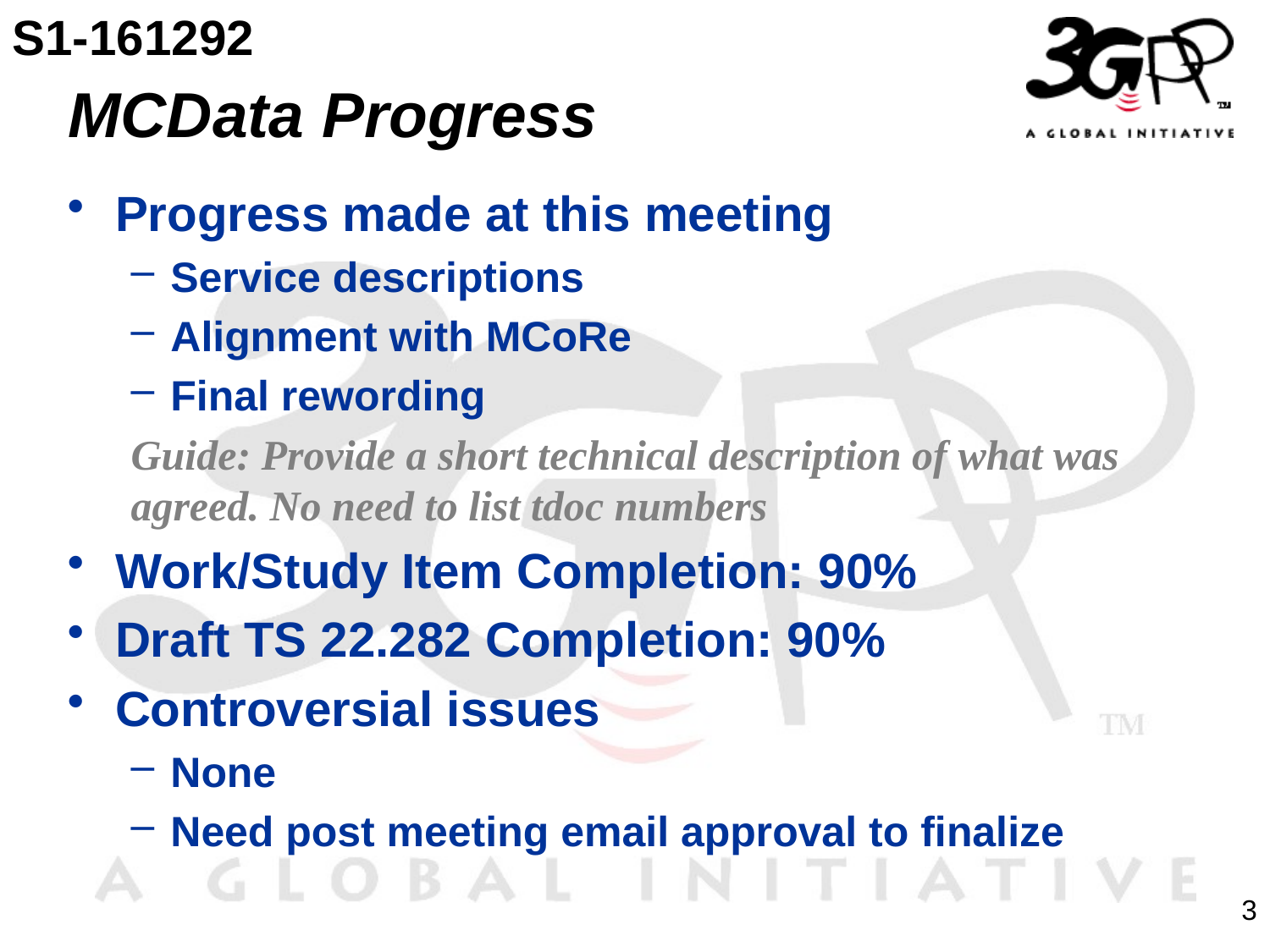

S1-161292
# MCData Progress
Progress made at this meeting
Service descriptions
Alignment with MCoRe
Final rewording
Guide: Provide a short technical description of what was agreed. No need to list tdoc numbers
Work/Study Item Completion: 90%
Draft TS 22.282 Completion: 90%
Controversial issues
None
Need post meeting email approval to finalize
3